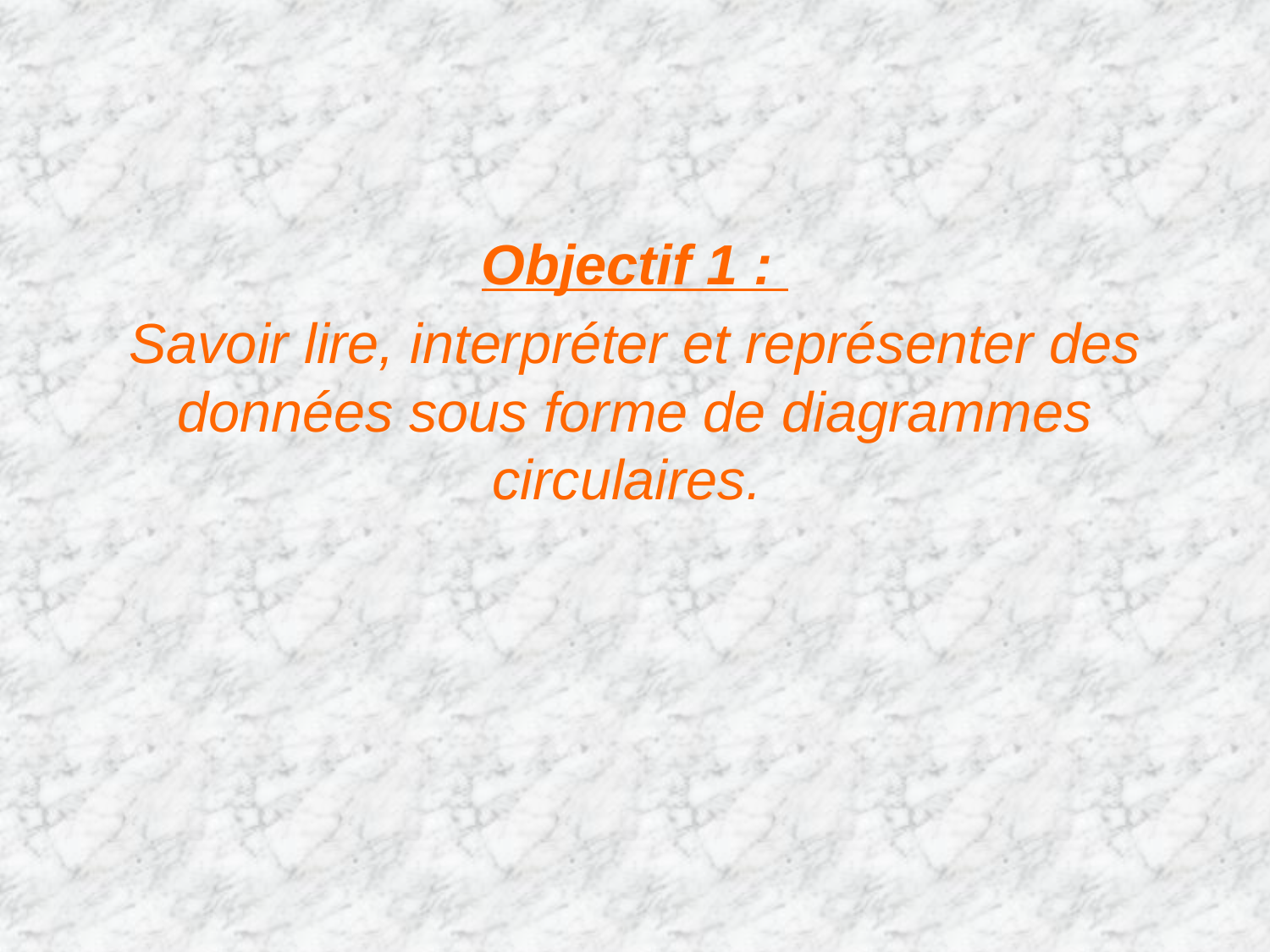

Objectif 1 :
Savoir lire, interpréter et représenter des données sous forme de diagrammes circulaires.